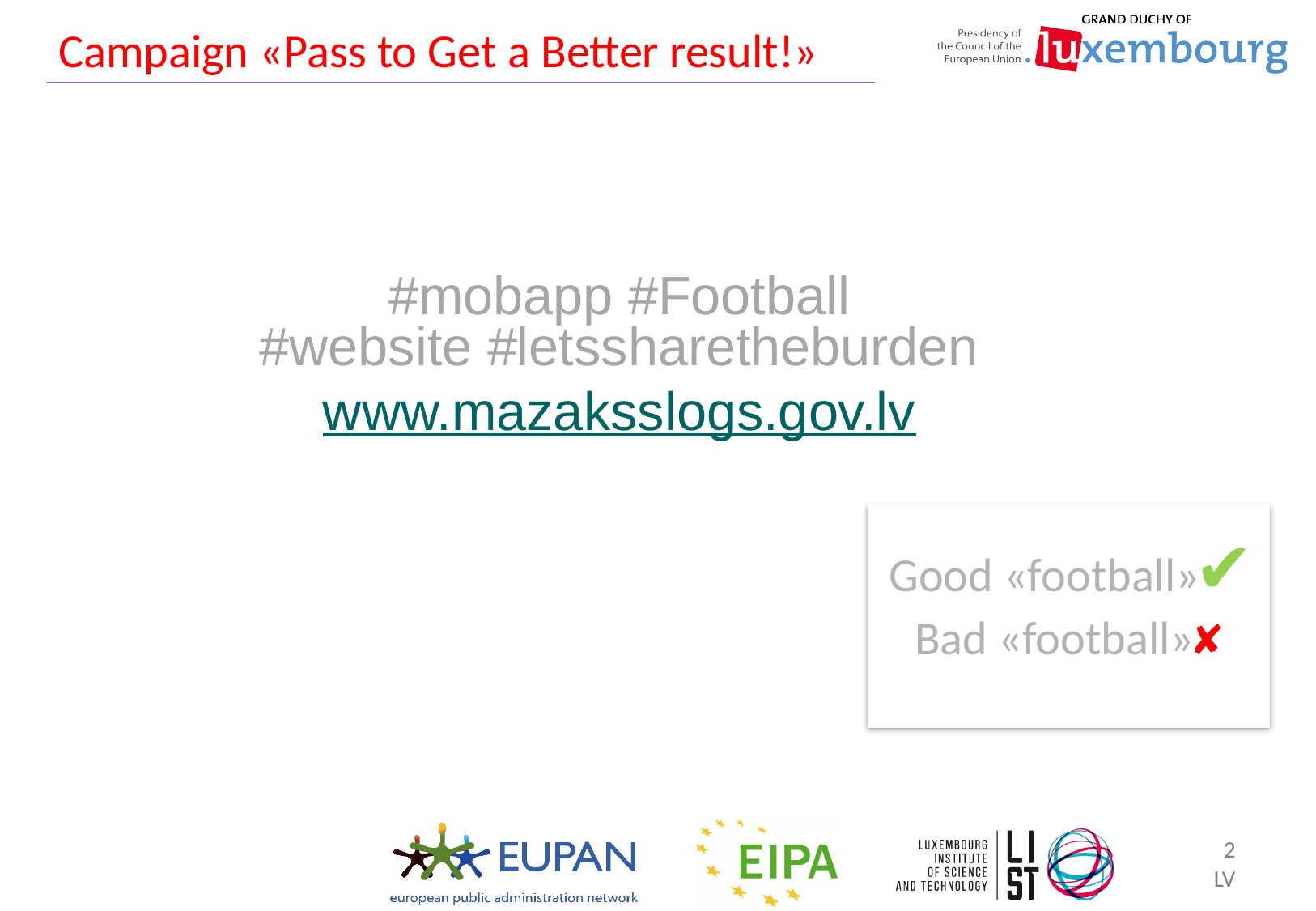

# Campaign «Pass to Get a Better result!»
#mobapp #Football
#website #letssharetheburden
www.mazaksslogs.gov.lv
Good «football»✔
Bad «football»✘

2
LV